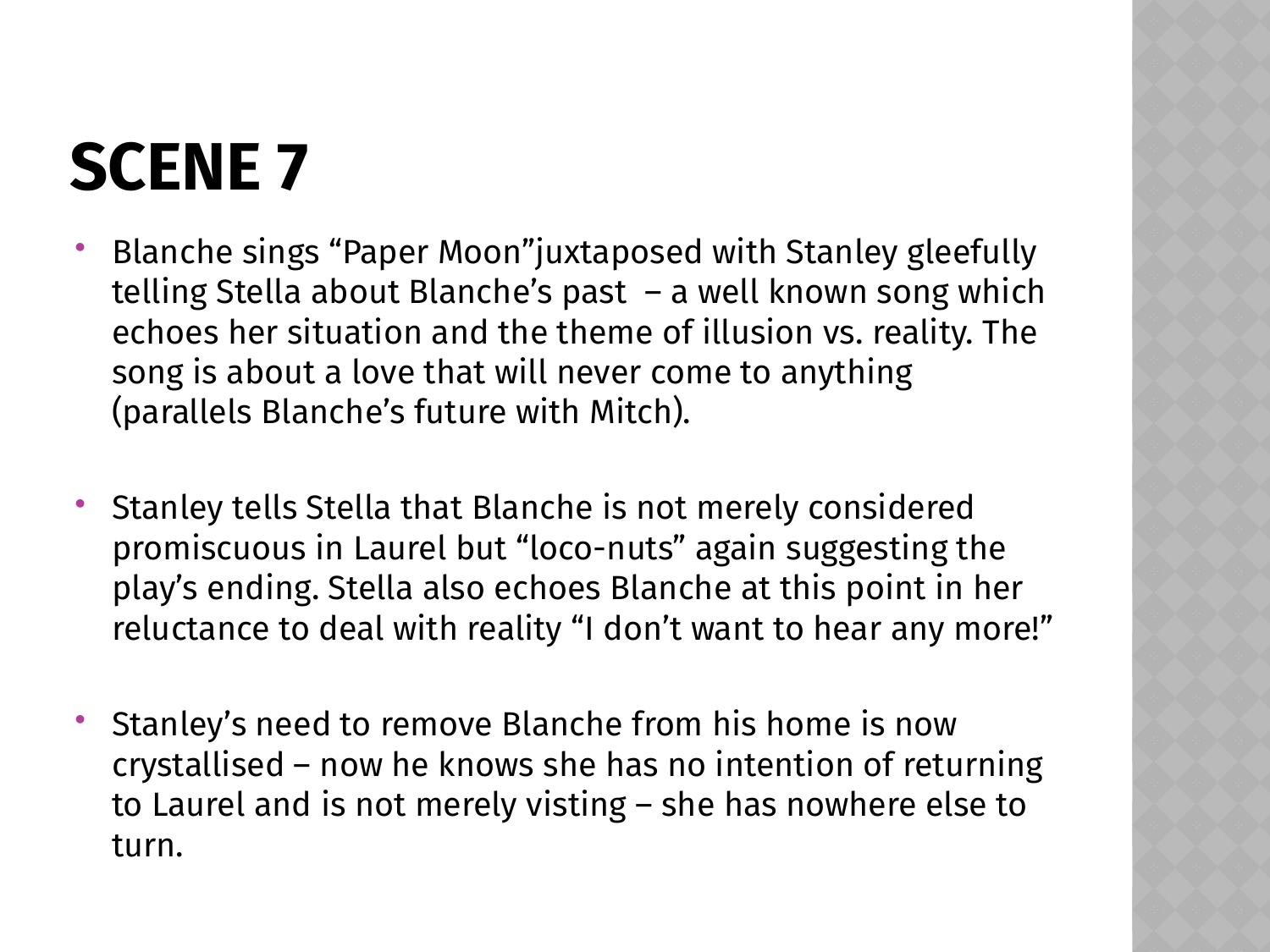

# Scene 7
Blanche sings “Paper Moon”juxtaposed with Stanley gleefully telling Stella about Blanche’s past  – a well known song which echoes her situation and the theme of illusion vs. reality. The song is about a love that will never come to anything (parallels Blanche’s future with Mitch).

Stanley tells Stella that Blanche is not merely considered promiscuous in Laurel but “loco-nuts” again suggesting the play’s ending. Stella also echoes Blanche at this point in her reluctance to deal with reality “I don’t want to hear any more!”

Stanley’s need to remove Blanche from his home is now crystallised – now he knows she has no intention of returning to Laurel and is not merely visting – she has nowhere else to turn.